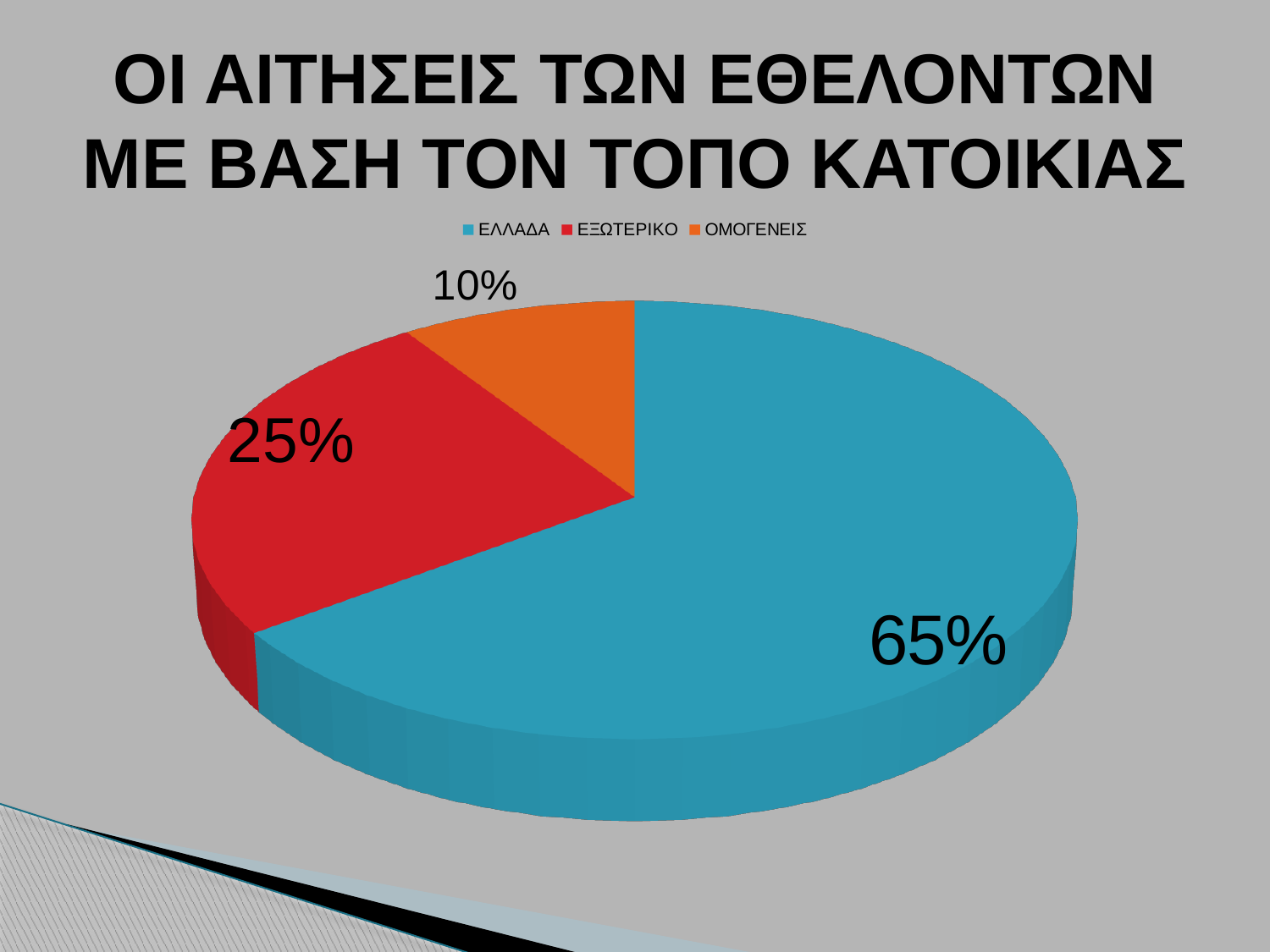

# ΟΙ ΑΙΤΗΣΕΙΣ ΤΩΝ ΕΘΕΛΟΝΤΩΝ ΜΕ ΒΑΣΗ ΤΟΝ ΤΟΠΟ ΚΑΤΟΙΚΙΑΣ

[unsupported chart]